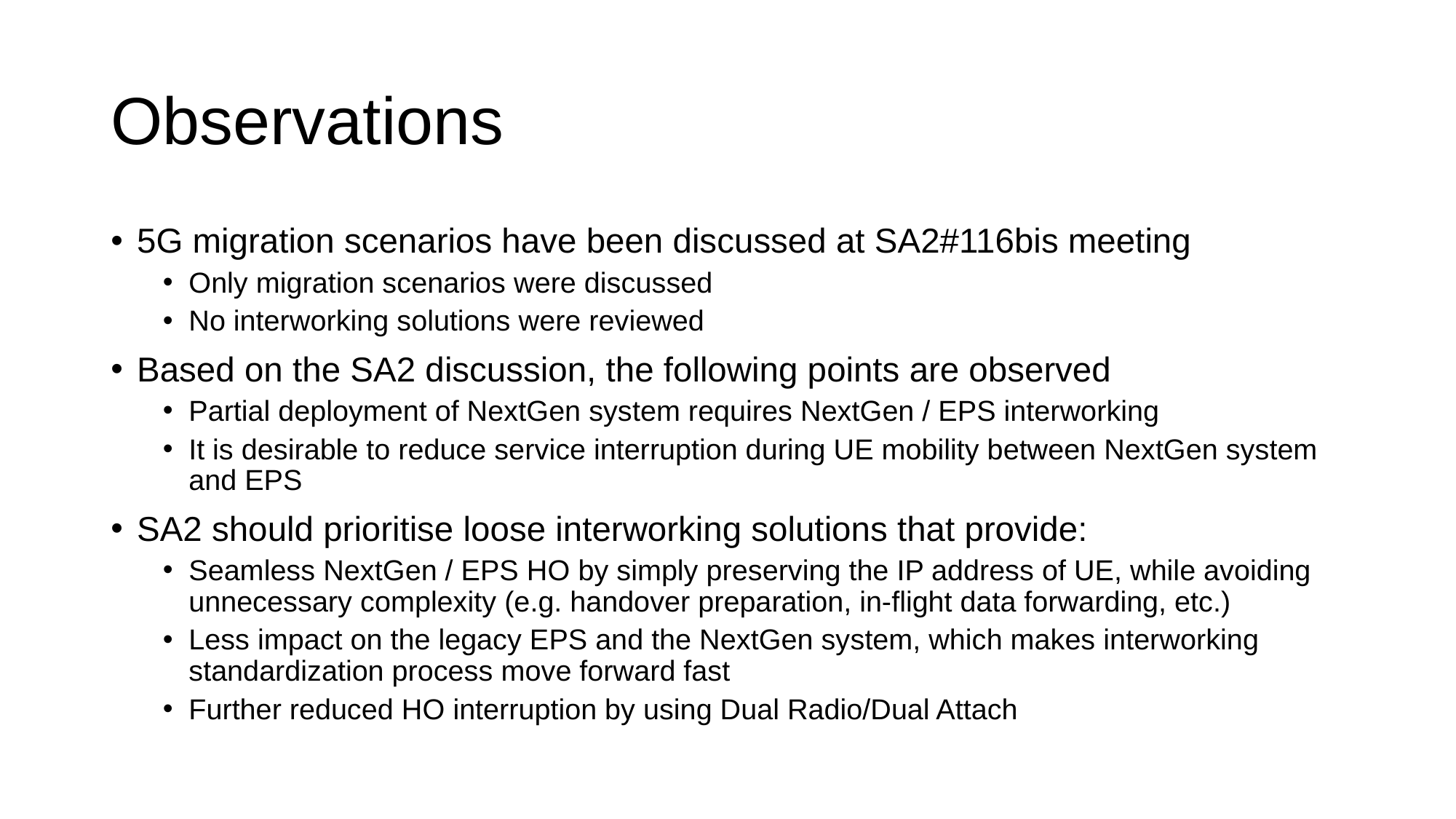

# Observations
5G migration scenarios have been discussed at SA2#116bis meeting
Only migration scenarios were discussed
No interworking solutions were reviewed
Based on the SA2 discussion, the following points are observed
Partial deployment of NextGen system requires NextGen / EPS interworking
It is desirable to reduce service interruption during UE mobility between NextGen system and EPS
SA2 should prioritise loose interworking solutions that provide:
Seamless NextGen / EPS HO by simply preserving the IP address of UE, while avoiding unnecessary complexity (e.g. handover preparation, in-flight data forwarding, etc.)
Less impact on the legacy EPS and the NextGen system, which makes interworking standardization process move forward fast
Further reduced HO interruption by using Dual Radio/Dual Attach